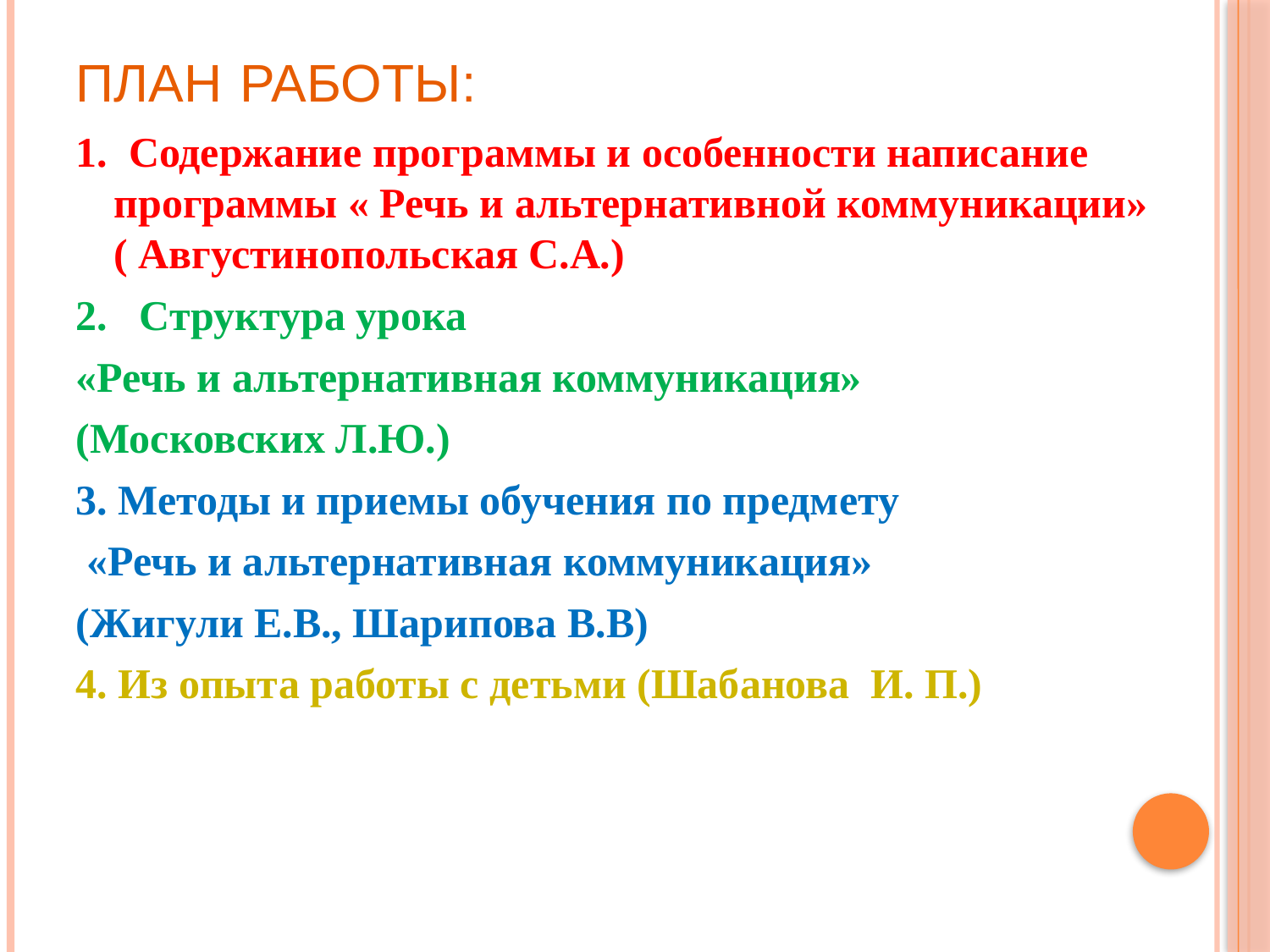

# План работы:
1.  Содержание программы и особенности написание программы « Речь и альтернативной коммуникации» ( Августинопольская С.А.)
2.   Структура урока
«Речь и альтернативная коммуникация»
(Московских Л.Ю.)
3. Методы и приемы обучения по предмету
 «Речь и альтернативная коммуникация»
(Жигули Е.В., Шарипова В.В)
4. Из опыта работы с детьми (Шабанова  И. П.)